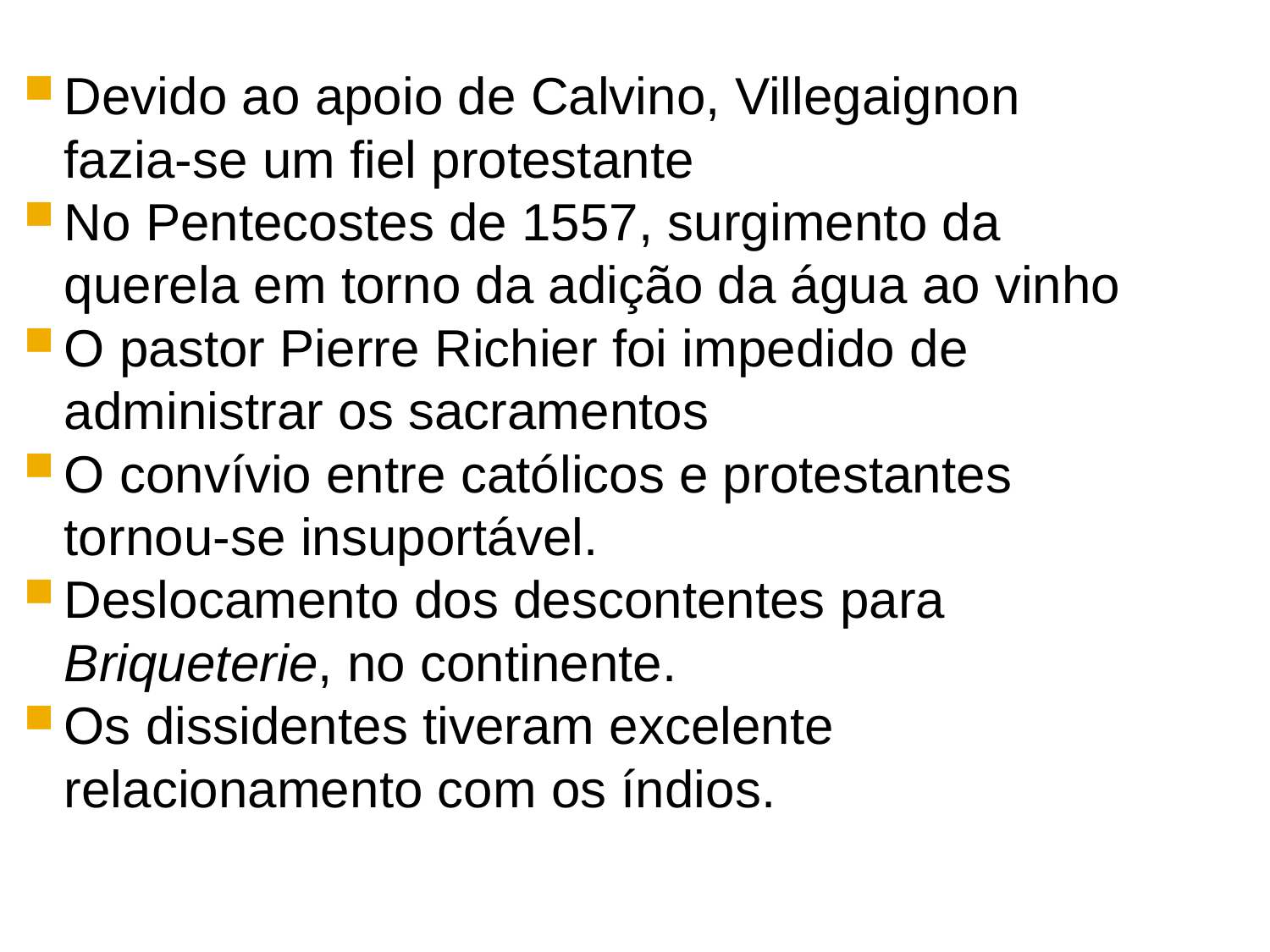

Devido ao apoio de Calvino, Villegaignon fazia-se um fiel protestante
No Pentecostes de 1557, surgimento da querela em torno da adição da água ao vinho
O pastor Pierre Richier foi impedido de administrar os sacramentos
O convívio entre católicos e protestantes tornou-se insuportável.
Deslocamento dos descontentes para Briqueterie, no continente.
Os dissidentes tiveram excelente relacionamento com os índios.